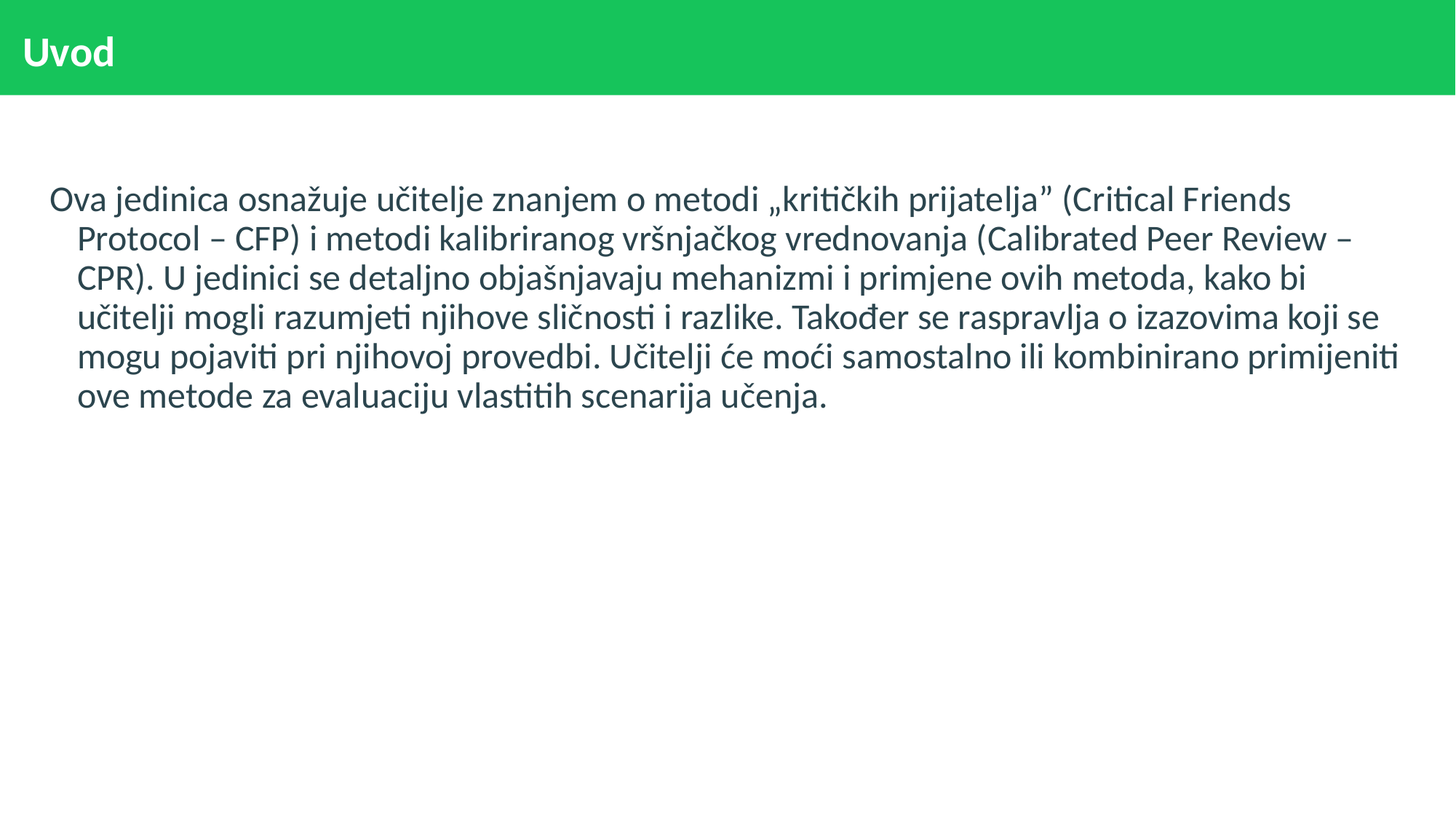

# Uvod
Ova jedinica osnažuje učitelje znanjem o metodi „kritičkih prijatelja” (Critical Friends Protocol – CFP) i metodi kalibriranog vršnjačkog vrednovanja (Calibrated Peer Review – CPR). U jedinici se detaljno objašnjavaju mehanizmi i primjene ovih metoda, kako bi učitelji mogli razumjeti njihove sličnosti i razlike. Također se raspravlja o izazovima koji se mogu pojaviti pri njihovoj provedbi. Učitelji će moći samostalno ili kombinirano primijeniti ove metode za evaluaciju vlastitih scenarija učenja.